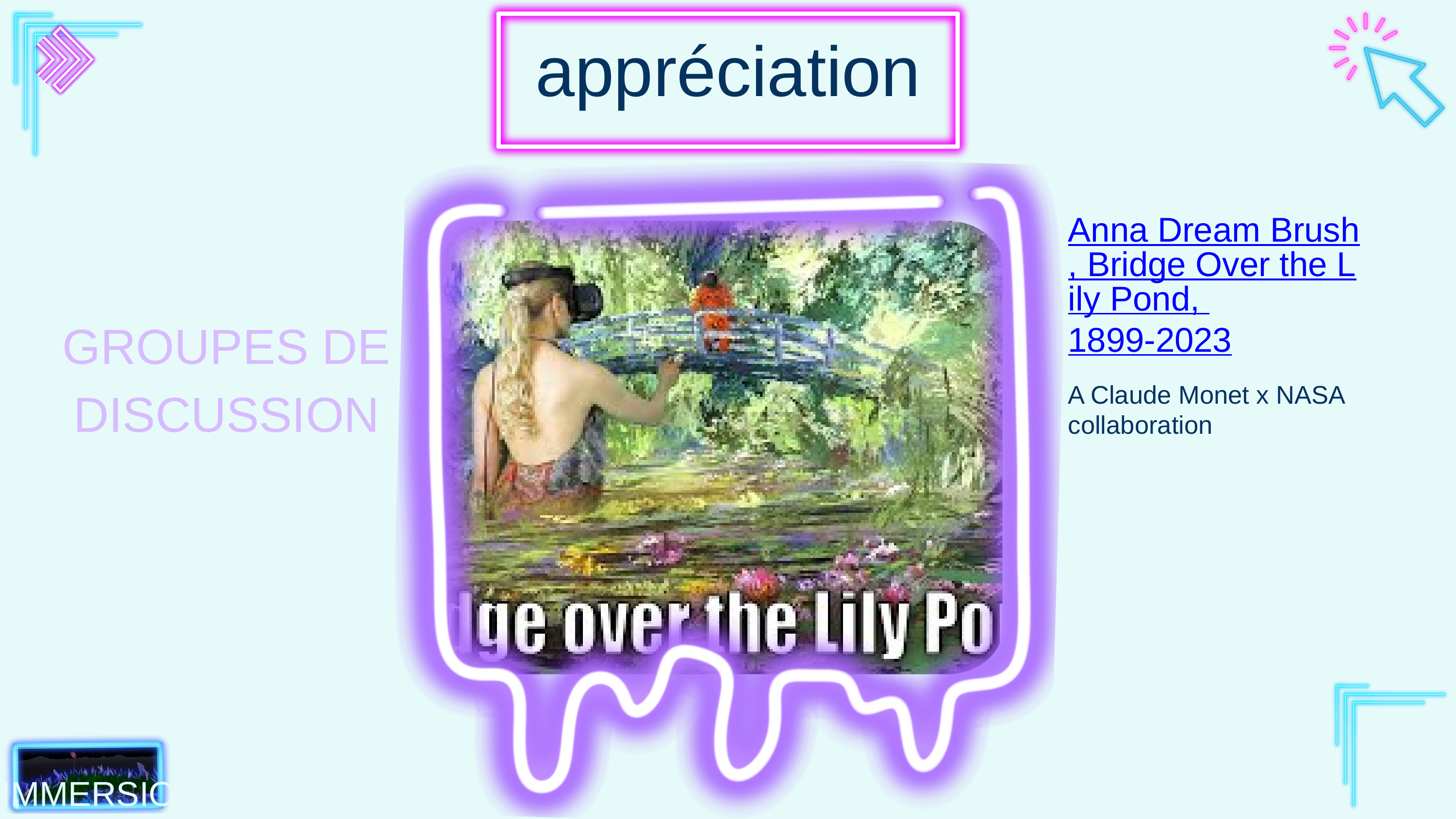

appréciation

Anna Dream Brush, Bridge Over the Lily Pond,
1899-2023

GROUPES DE DISCUSSION
A Claude Monet x NASA collaboration

IMMERSION